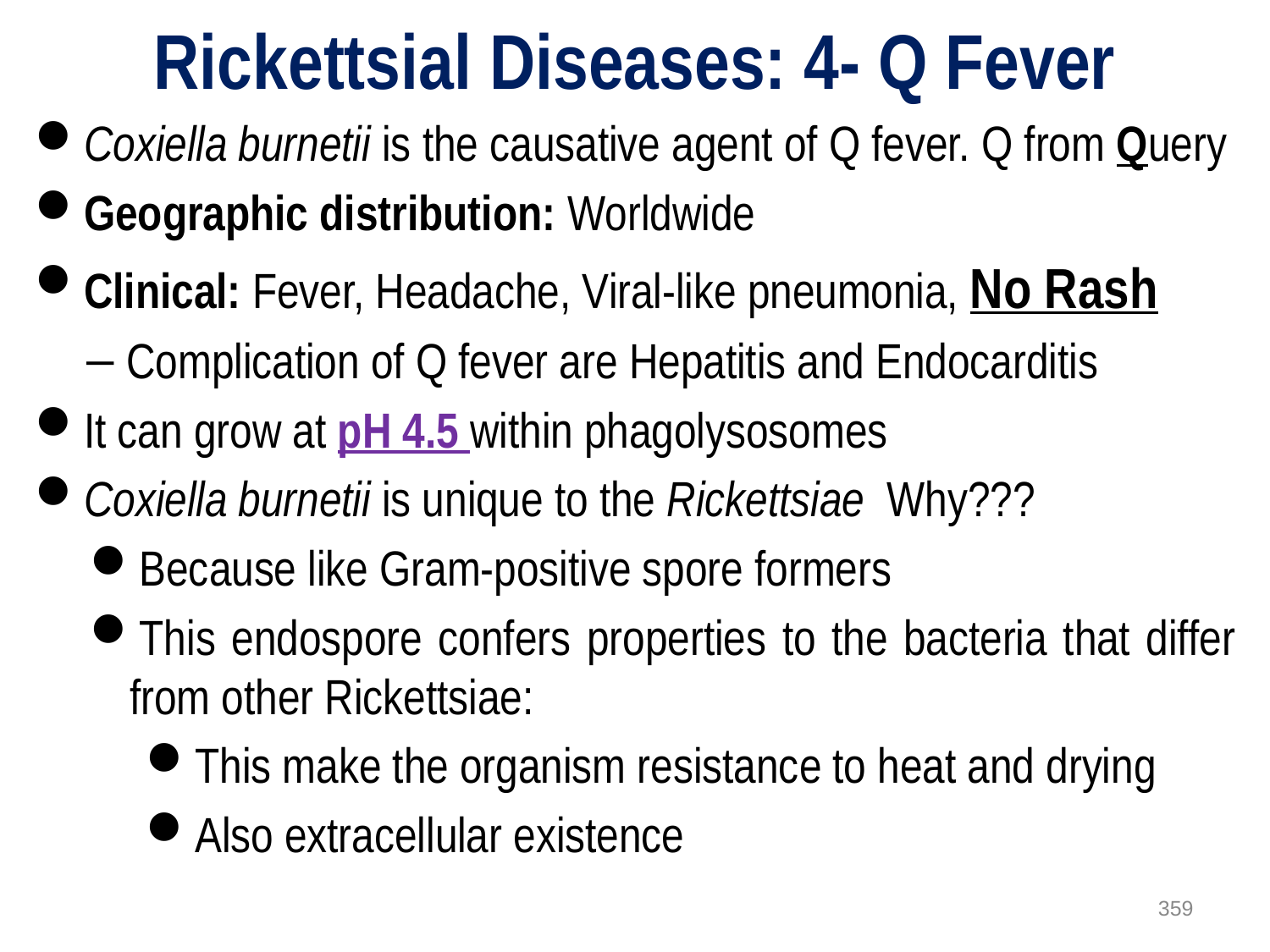

# Rickettsial Diseases: 4- Q Fever
Coxiella burnetii is the causative agent of Q fever. Q from Query
Geographic distribution: Worldwide
Clinical: Fever, Headache, Viral-like pneumonia, No Rash
Complication of Q fever are Hepatitis and Endocarditis
It can grow at pH 4.5 within phagolysosomes
Coxiella burnetii is unique to the Rickettsiae  Why???
Because like Gram-positive spore formers
This endospore confers properties to the bacteria that differ from other Rickettsiae:
This make the organism resistance to heat and drying
Also extracellular existence

359